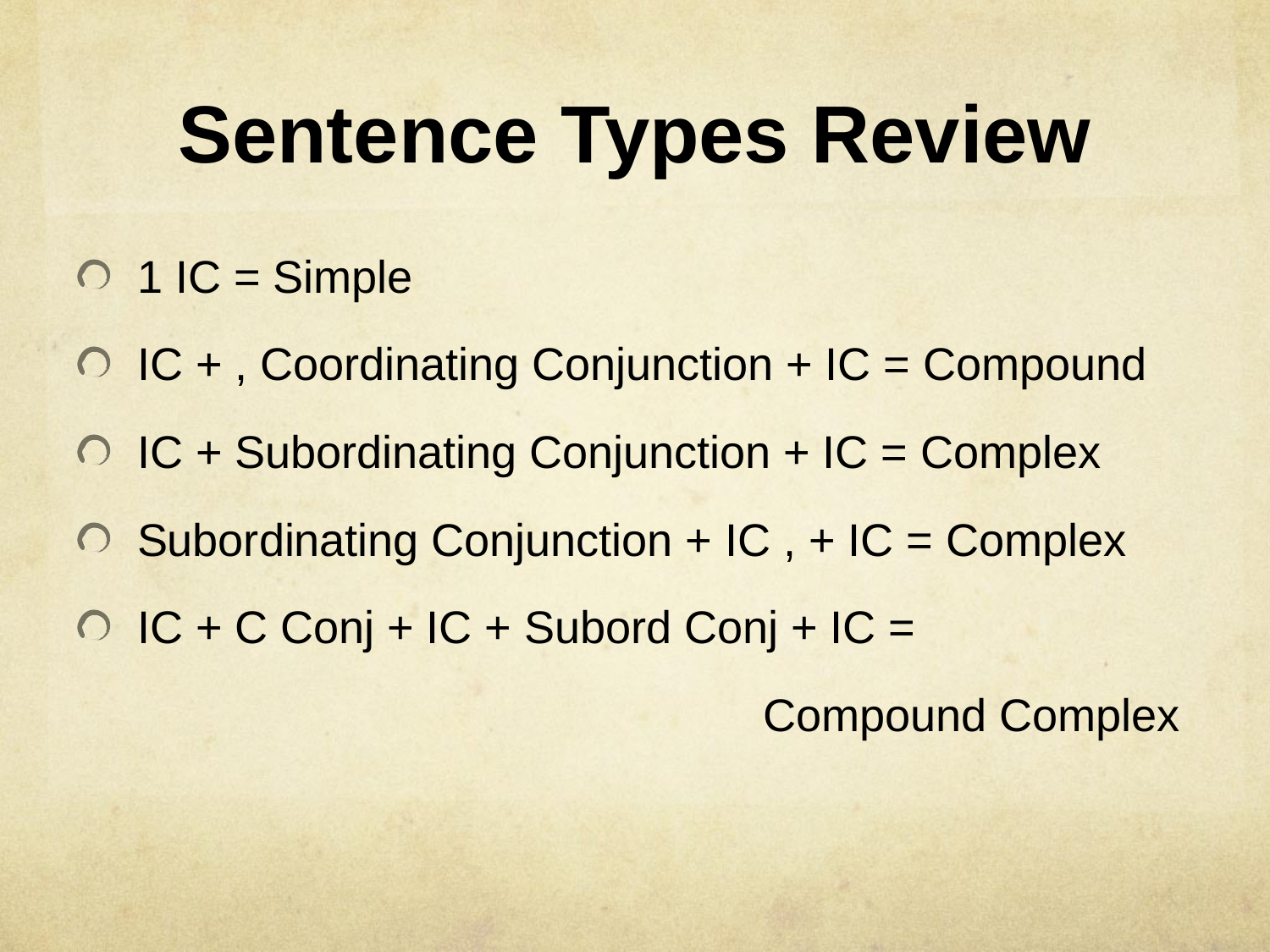

# Sentence Types Review
1 IC = Simple
IC + , Coordinating Conjunction + IC = Compound
IC + Subordinating Conjunction + IC = Complex
Subordinating Conjunction + IC , + IC = Complex
IC + C Conj + IC + Subord Conj + IC =
                                                      Compound Complex